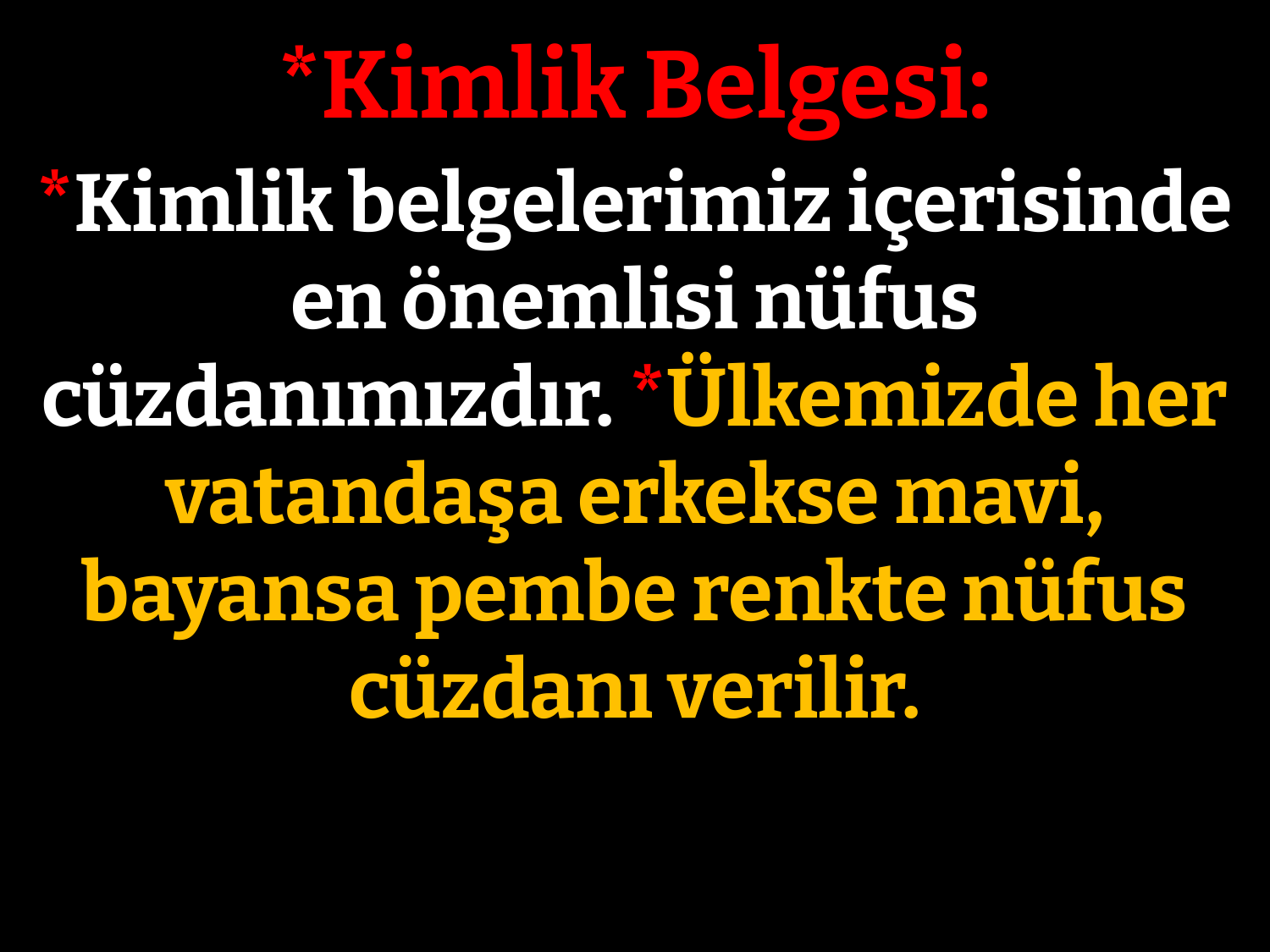

*Kimlik Belgesi:
*Kimlik belgelerimiz içerisinde en önemlisi nüfus cüzdanımızdır. *Ülkemizde her vatandaşa erkekse mavi, bayansa pembe renkte nüfus cüzdanı verilir.
#